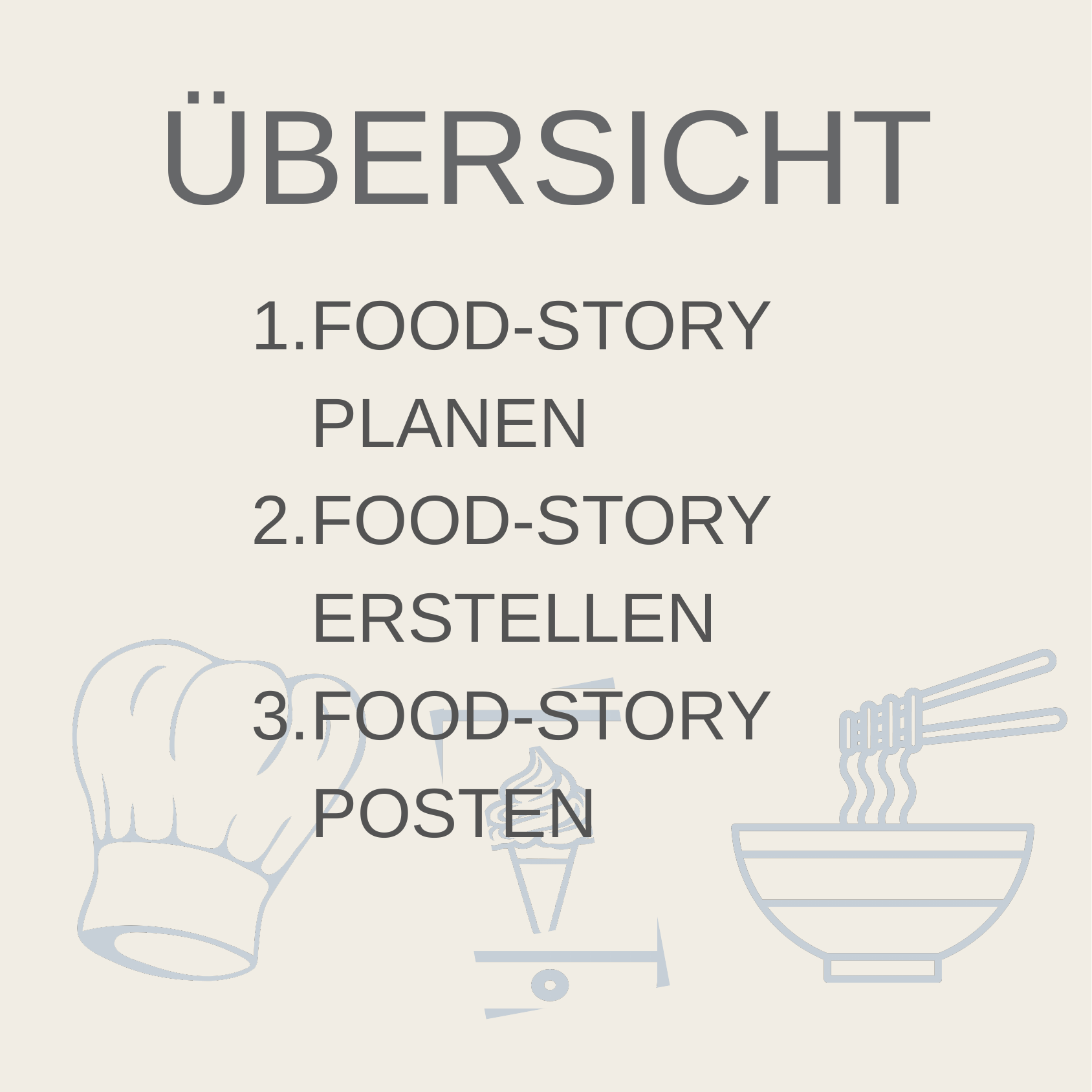

ÜBERSICHT
FOOD-STORY PLANEN
FOOD-STORY ERSTELLEN
FOOD-STORY POSTEN